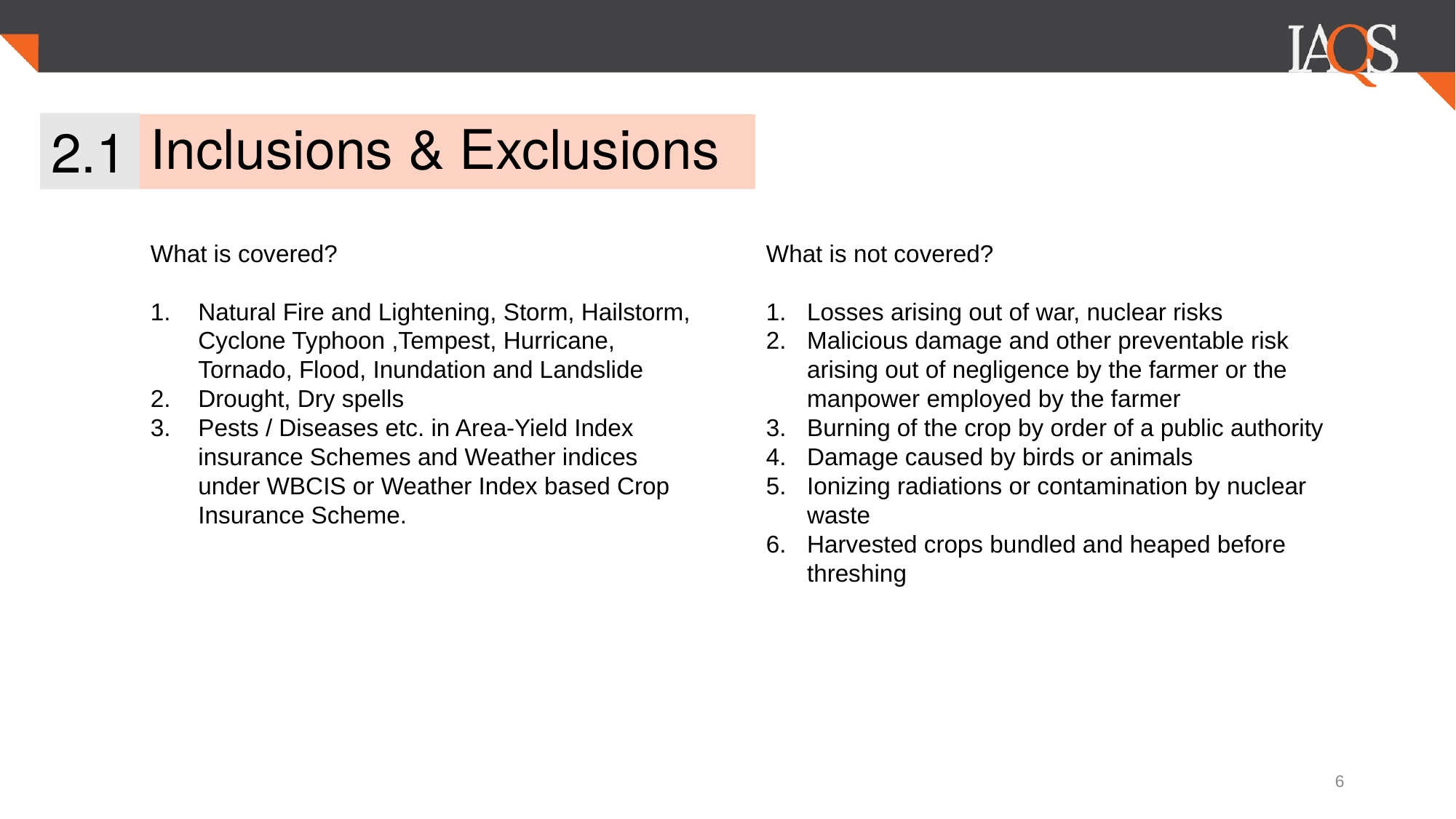

2.1
# Inclusions & Exclusions
What is covered?

Natural Fire and Lightening, Storm, Hailstorm, Cyclone Typhoon ,Tempest, Hurricane, Tornado, Flood, Inundation and Landslide
Drought, Dry spells
Pests / Diseases etc. in Area-Yield Index insurance Schemes and Weather indices under WBCIS or Weather Index based Crop Insurance Scheme.
What is not covered?

Losses arising out of war, nuclear risks
Malicious damage and other preventable risk arising out of negligence by the farmer or the manpower employed by the farmer
Burning of the crop by order of a public authority
Damage caused by birds or animals
Ionizing radiations or contamination by nuclear waste
Harvested crops bundled and heaped before threshing
6